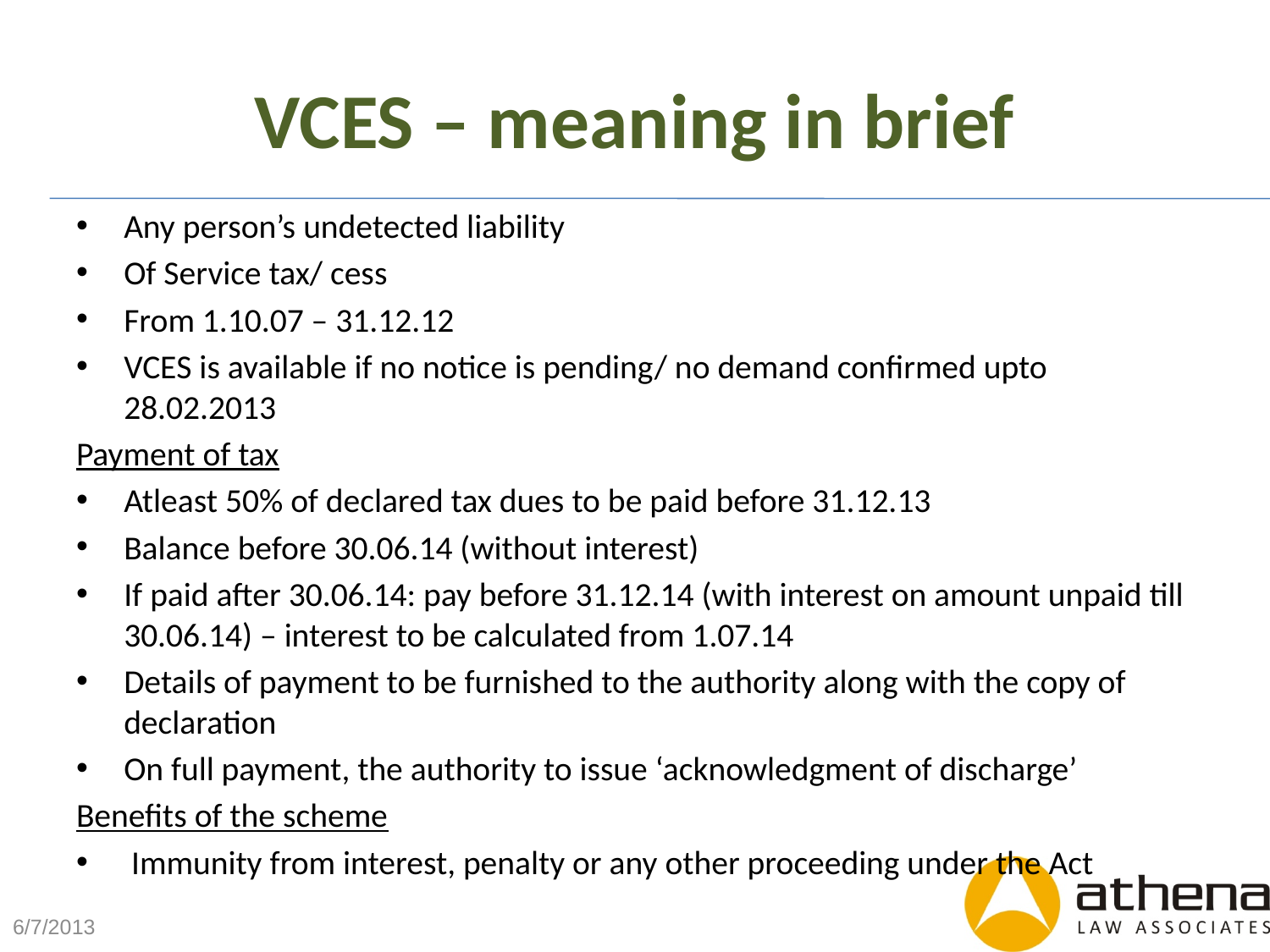

# VCES – meaning in brief
Any person’s undetected liability
Of Service tax/ cess
From 1.10.07 – 31.12.12
VCES is available if no notice is pending/ no demand confirmed upto 28.02.2013
Payment of tax
Atleast 50% of declared tax dues to be paid before 31.12.13
Balance before 30.06.14 (without interest)
If paid after 30.06.14: pay before 31.12.14 (with interest on amount unpaid till 30.06.14) – interest to be calculated from 1.07.14
Details of payment to be furnished to the authority along with the copy of declaration
On full payment, the authority to issue ‘acknowledgment of discharge’
Benefits of the scheme
 Immunity from interest, penalty or any other proceeding under the Act
6/7/2013